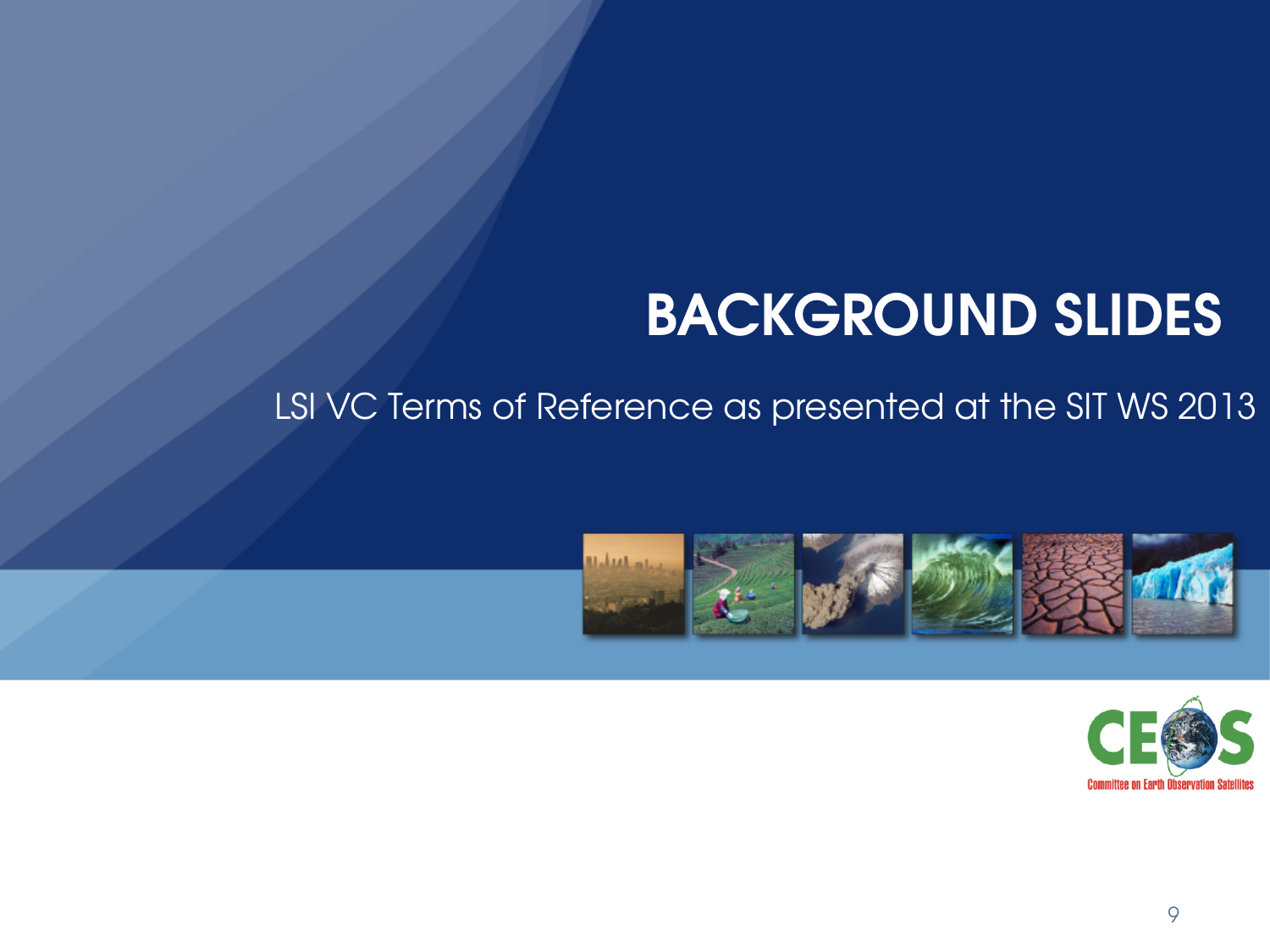

# BACKGROUND SLIDES
LSI VC Terms of Reference as presented at the SIT WS 2013